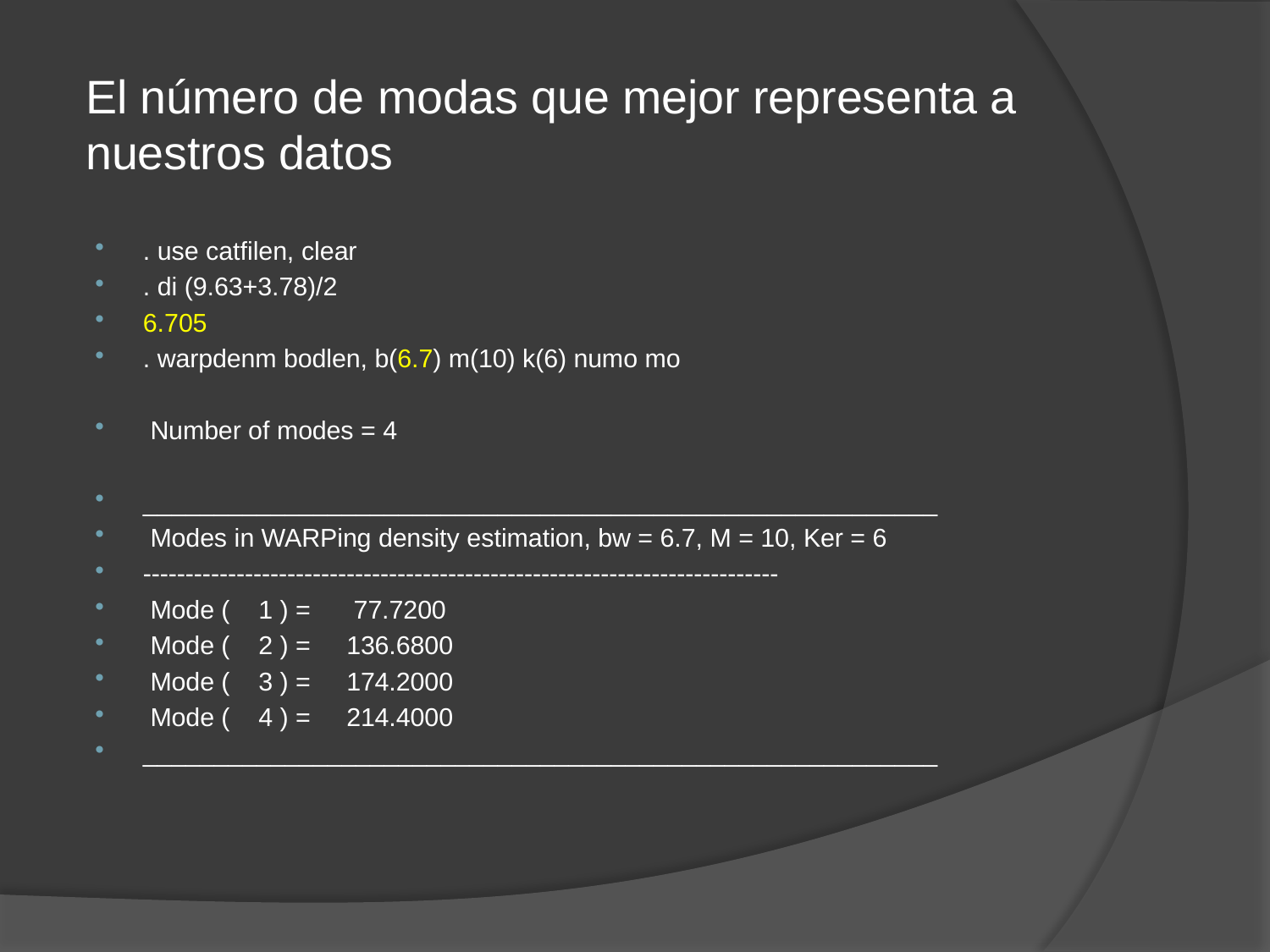

# El número de modas que mejor representa a nuestros datos
. use catfilen, clear
. di (9.63+3.78)/2
6.705
. warpdenm bodlen, b(6.7) m(10) k(6) numo mo

 Number of modes = 4

________________________________________________________
 Modes in WARPing density estimation, bw = 6.7, M = 10, Ker = 6
---------------------------------------------------------------------------
 Mode (    1 ) =      77.7200
 Mode (    2 ) =     136.6800
 Mode (    3 ) =     174.2000
 Mode (    4 ) =     214.4000
________________________________________________________